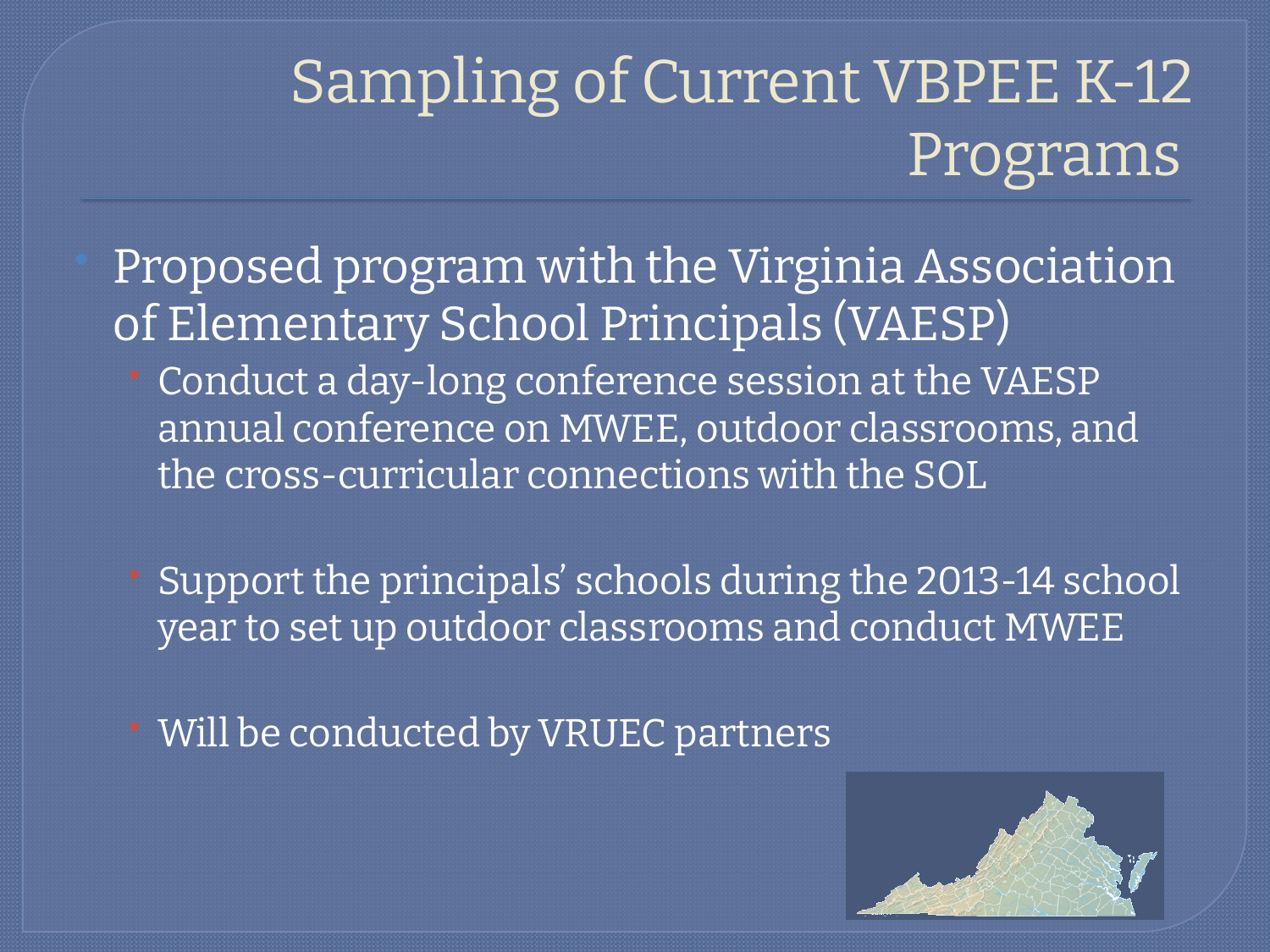

# Sampling of Current VBPEE K-12 Programs
Proposed program with the Virginia Association of Elementary School Principals (VAESP)
Conduct a day-long conference session at the VAESP annual conference on MWEE, outdoor classrooms, and the cross-curricular connections with the SOL

Support the principals’ schools during the 2013-14 school year to set up outdoor classrooms and conduct MWEE

Will be conducted by VRUEC partners